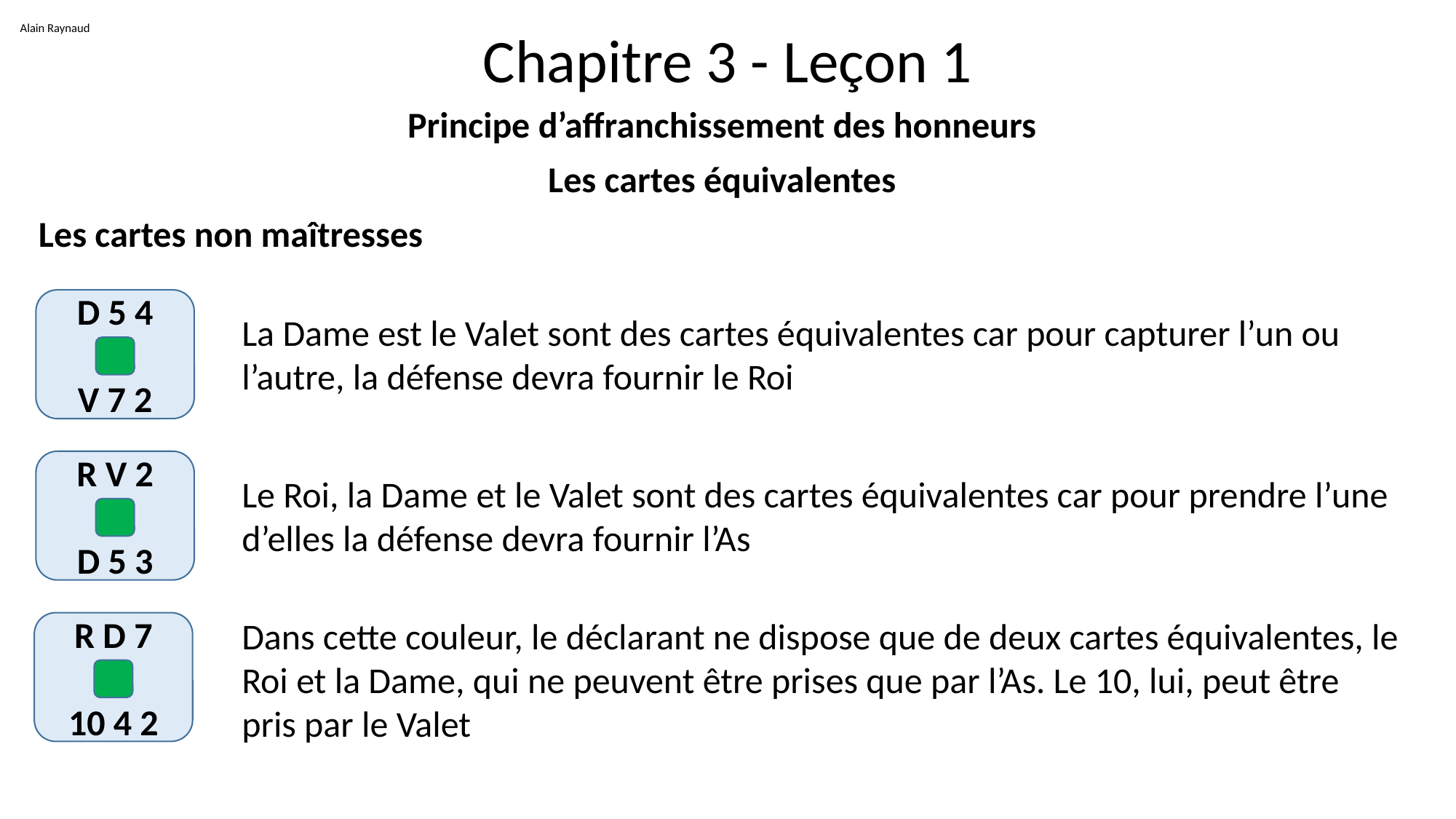

Alain Raynaud
Chapitre 3 - Leçon 1
Principe d’affranchissement des honneurs
Les cartes équivalentes
Les cartes non maîtresses

D 5 4

V 7 2

La Dame est le Valet sont des cartes équivalentes car pour capturer l’un ou l’autre, la défense devra fournir le Roi
R V 2

D 5 3

Le Roi, la Dame et le Valet sont des cartes équivalentes car pour prendre l’une d’elles la défense devra fournir l’As
Dans cette couleur, le déclarant ne dispose que de deux cartes équivalentes, le Roi et la Dame, qui ne peuvent être prises que par l’As. Le 10, lui, peut être pris par le Valet
R D 7

10 4 2